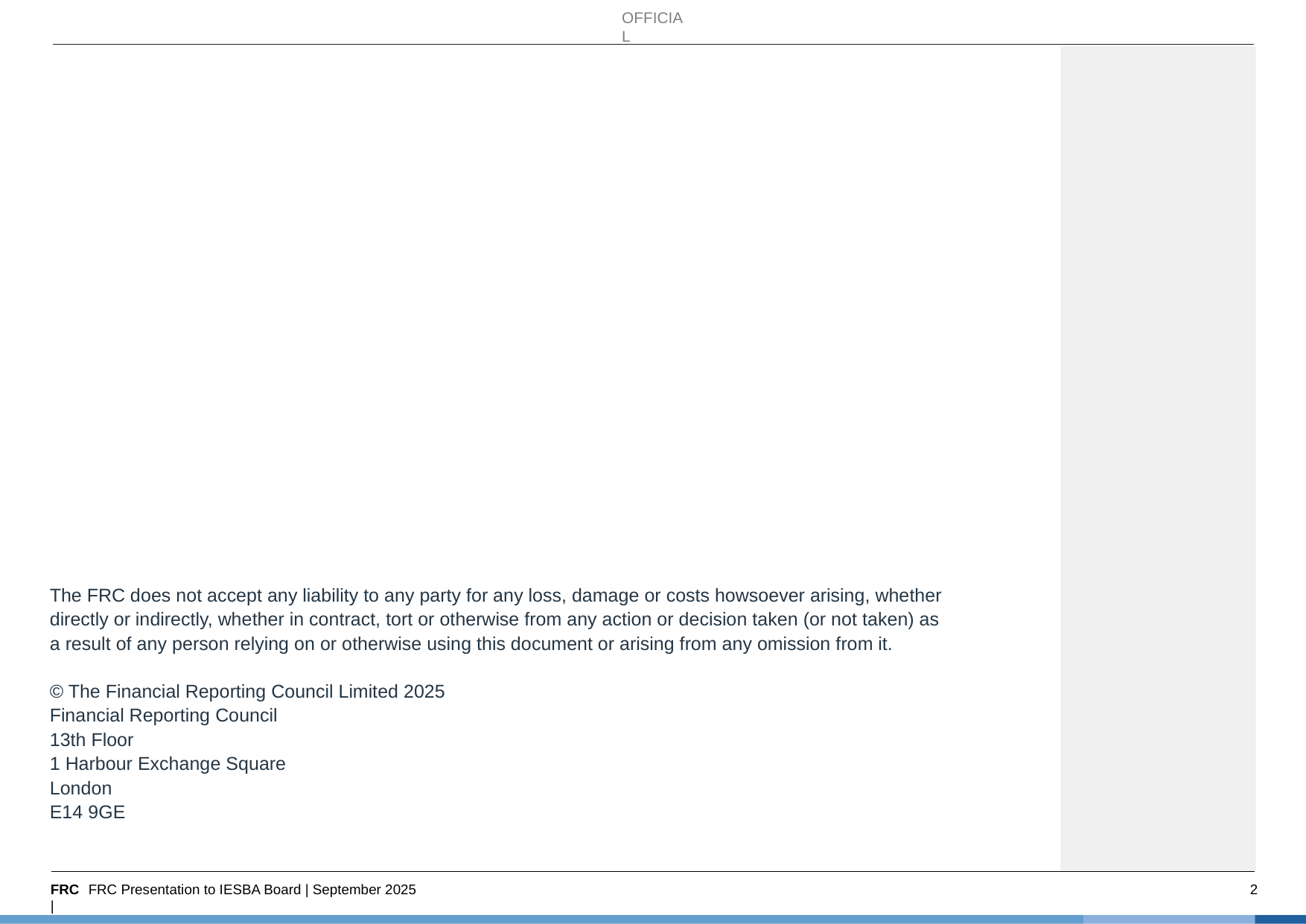

The FRC does not accept any liability to any party for any loss, damage or costs howsoever arising, whether directly or indirectly, whether in contract, tort or otherwise from any action or decision taken (or not taken) as a result of any person relying on or otherwise using this document or arising from any omission from it.

© The Financial Reporting Council Limited 2025
Financial Reporting Council
13th Floor
1 Harbour Exchange Square
London
E14 9GE
FRC Presentation to IESBA Board | September 2025
2